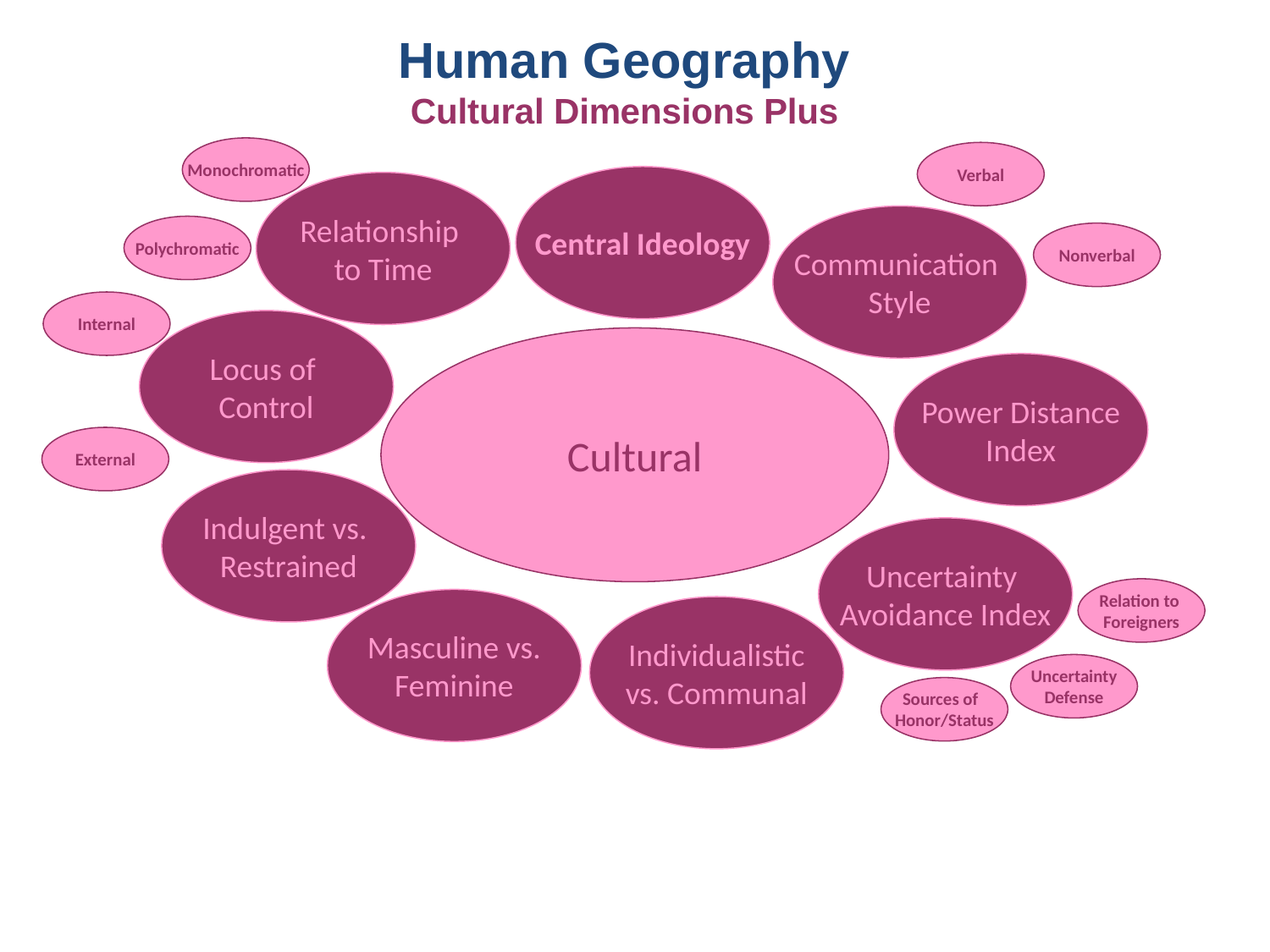

# Human Geography Cultural Dimensions Plus
Monochromatic
Verbal
Central Ideology
Relationship
to Time
Communication
Style
Polychromatic
Nonverbal
Internal
Locus of
Control
Cultural
Power Distance
Index
External
Indulgent vs.
Restrained
Uncertainty
Avoidance Index
Relation to
Foreigners
Masculine vs.
Feminine
Individualistic
vs. Communal
Uncertainty
Defense
Sources of
Honor/Status